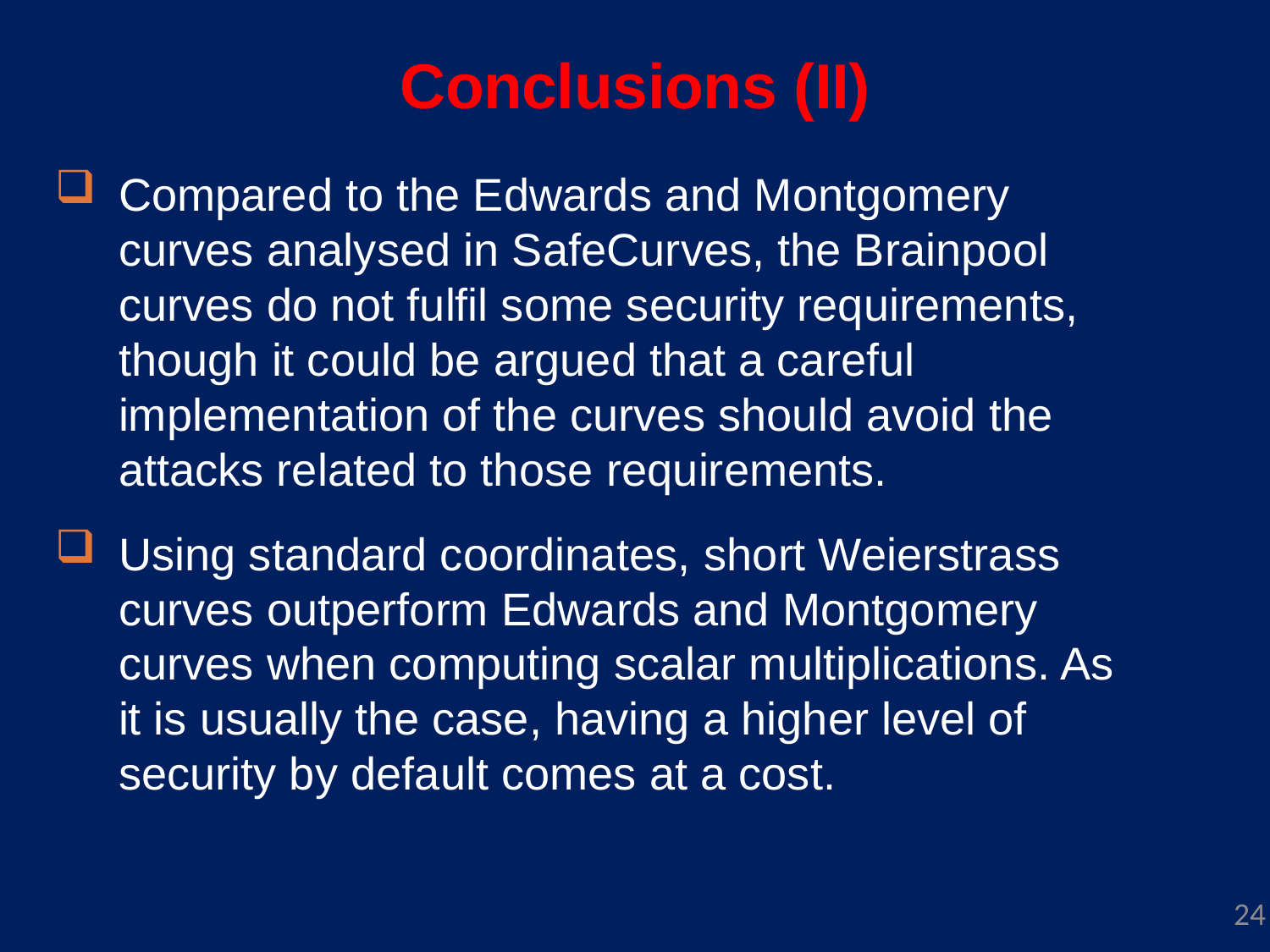

# Conclusions (II)
Compared to the Edwards and Montgomery curves analysed in SafeCurves, the Brainpool curves do not fulfil some security requirements, though it could be argued that a careful implementation of the curves should avoid the attacks related to those requirements.

Using standard coordinates, short Weierstrass curves outperform Edwards and Montgomery curves when computing scalar multiplications. As it is usually the case, having a higher level of security by default comes at a cost.
24